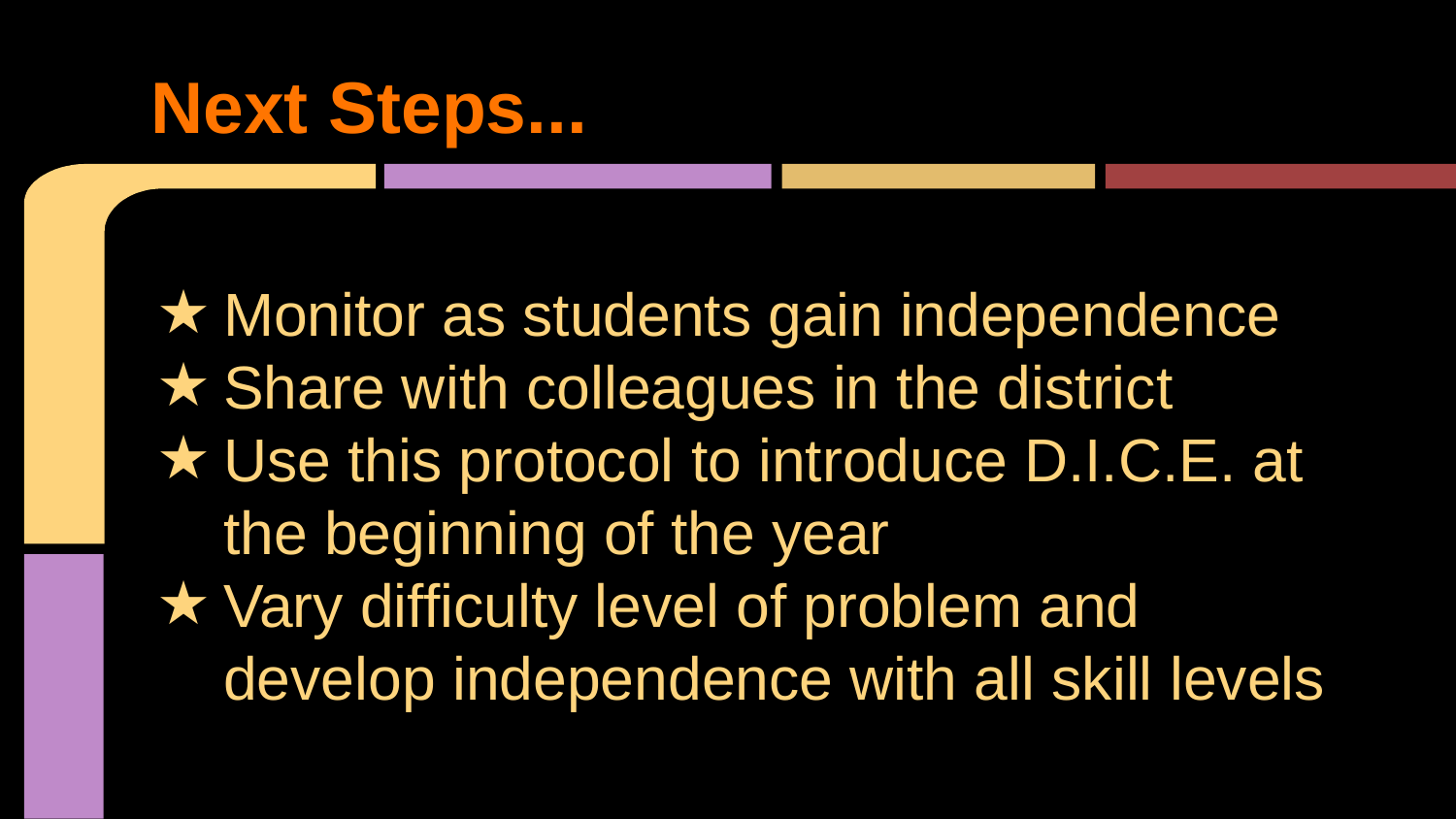

# Next Steps...

Monitor as students gain independence
Share with colleagues in the district
Use this protocol to introduce D.I.C.E. at the beginning of the year
Vary difficulty level of problem and develop independence with all skill levels